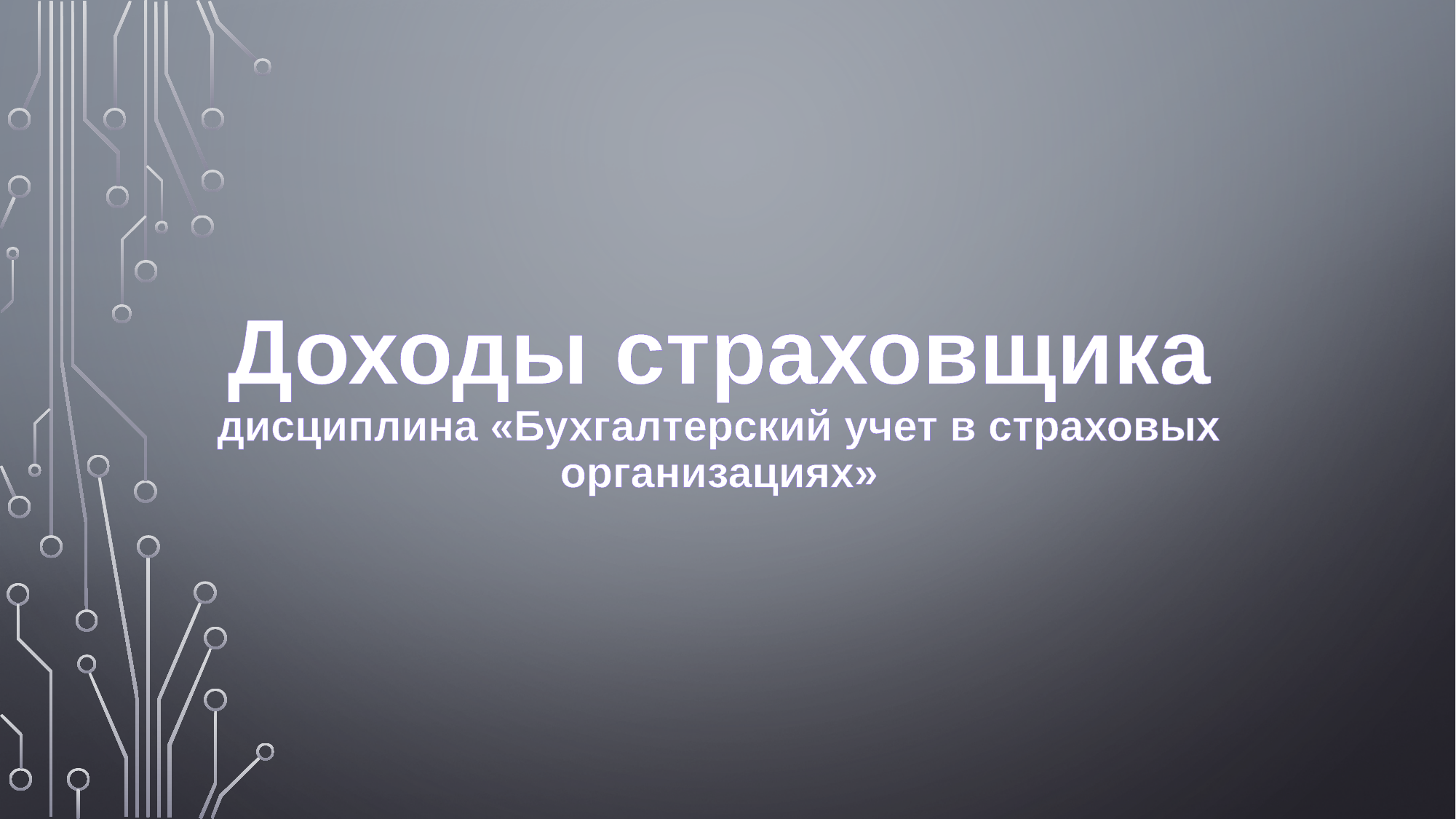

# Доходы страховщика дисциплина «Бухгалтерский учет в страховых организациях»